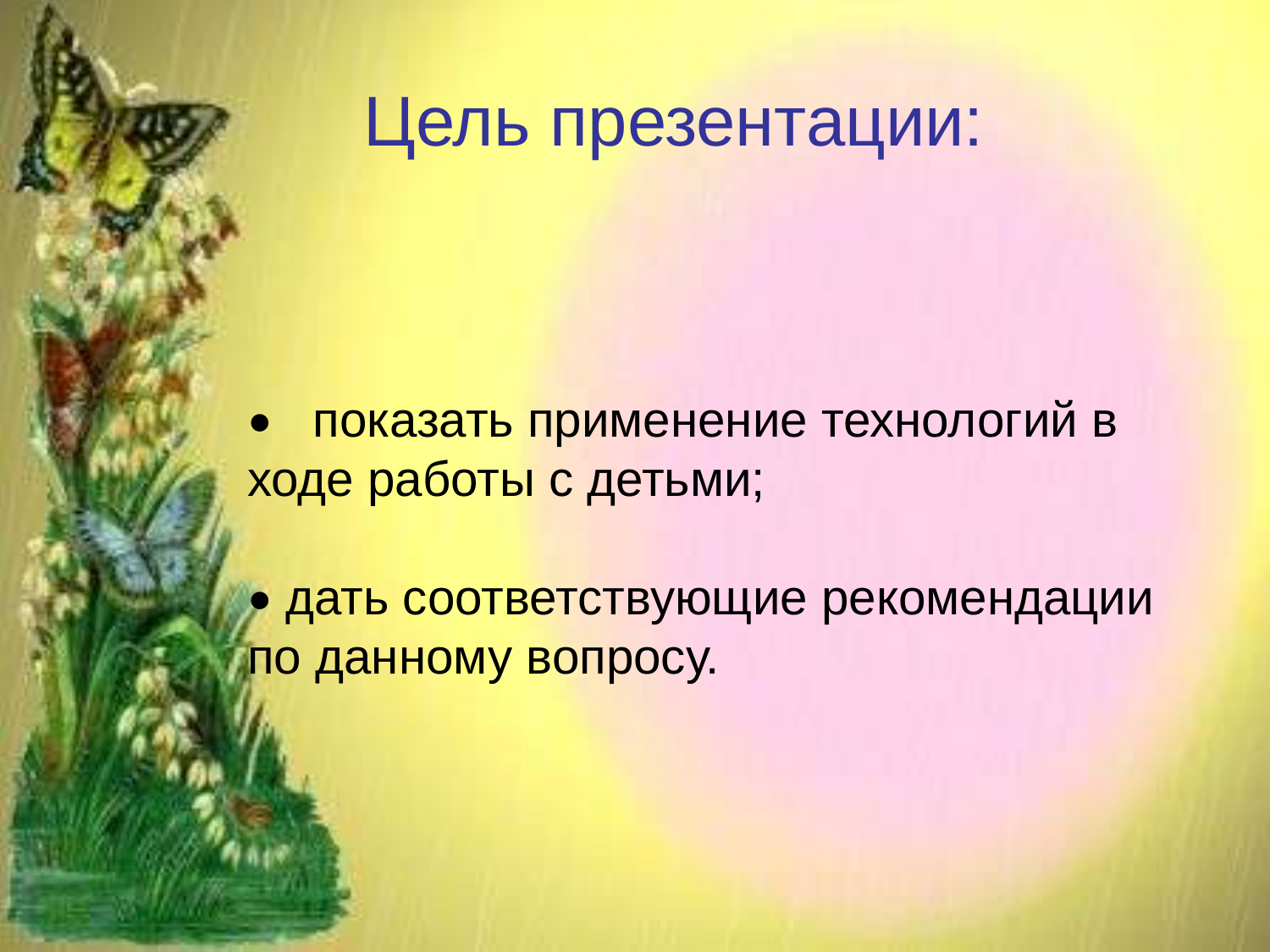

Цель презентации:

•   показать применение технологий в ходе работы с детьми;

• дать соответствующие рекомендации по данному вопросу.